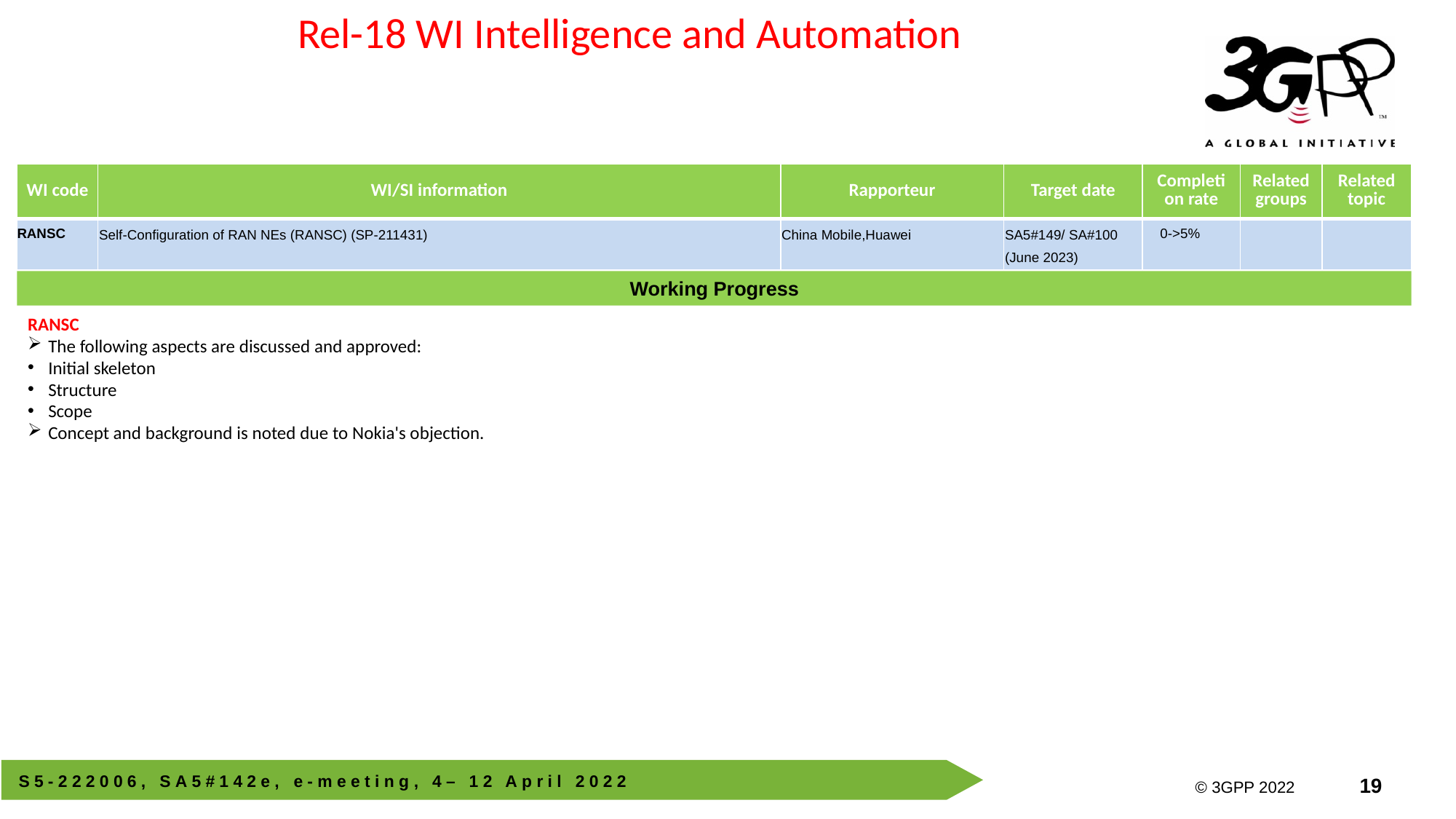

Rel-18 WI Intelligence and Automation
| WI code | WI/SI information | Rapporteur | Target date | Completion rate | Related groups | Related topic |
| --- | --- | --- | --- | --- | --- | --- |
| RANSC | Self-Configuration of RAN NEs (RANSC) (SP-211431) | China Mobile,Huawei | SA5#149/ SA#100 (June 2023) | 0->5% |  |  |
Working Progress
RANSC
The following aspects are discussed and approved:
Initial skeleton
Structure
Scope
Concept and background is noted due to Nokia's objection.